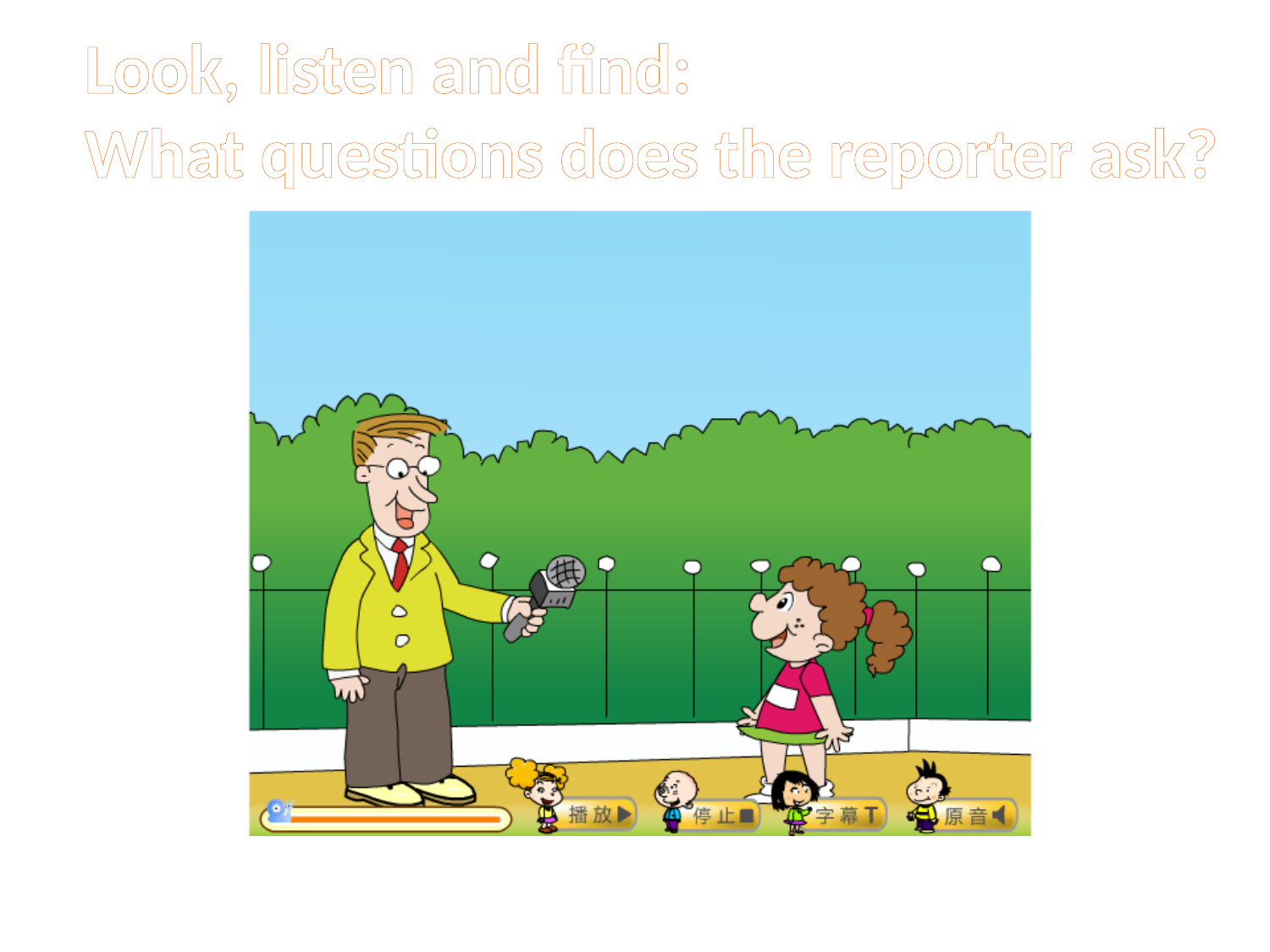

Look, listen and find:
What questions does the reporter ask?